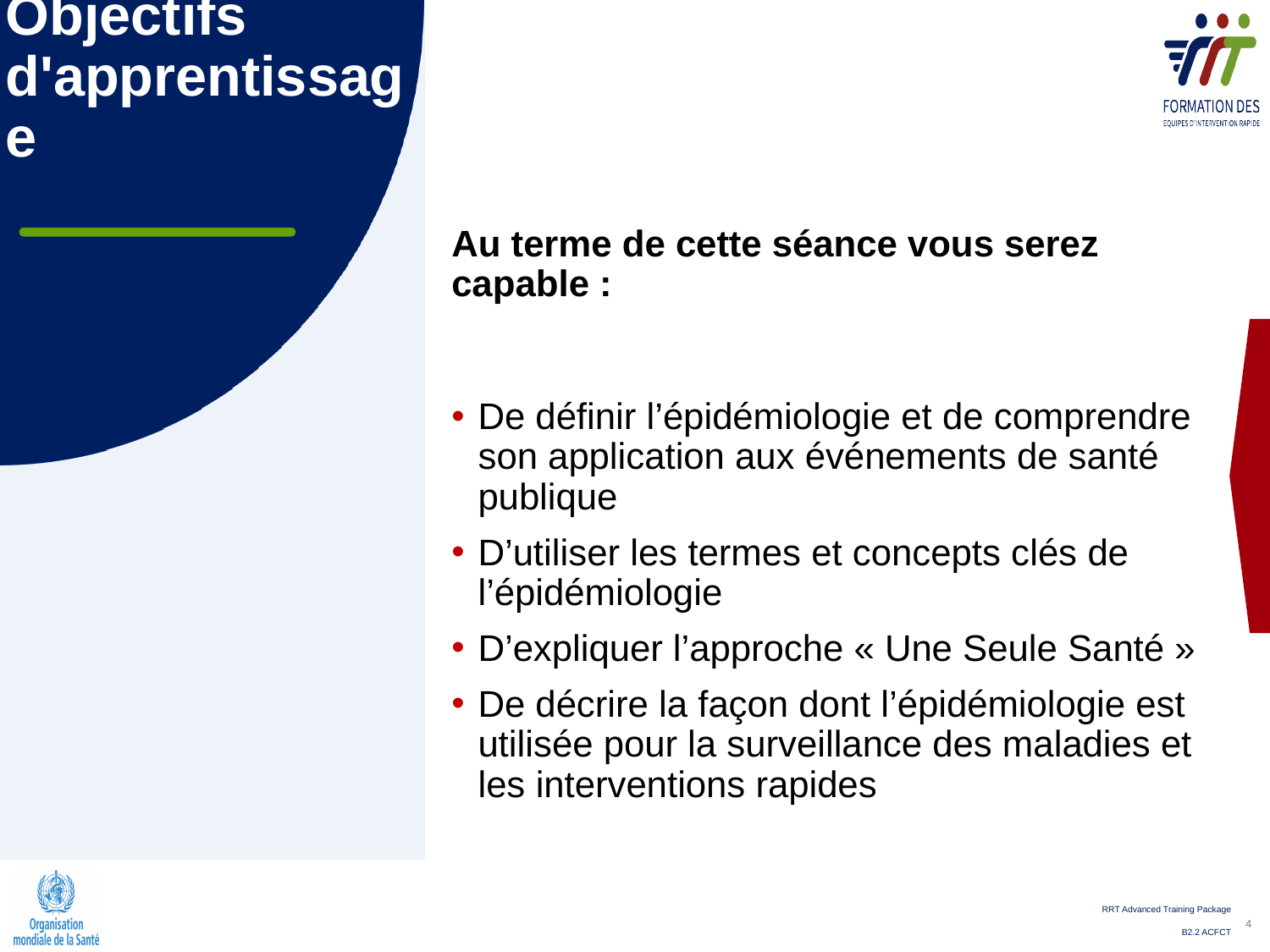

# Objectifs d'apprentissage
Au terme de cette séance vous serez capable :

De définir l’épidémiologie et de comprendre son application aux événements de santé publique
D’utiliser les termes et concepts clés de l’épidémiologie
D’expliquer l’approche « Une Seule Santé »
De décrire la façon dont l’épidémiologie est utilisée pour la surveillance des maladies et les interventions rapides